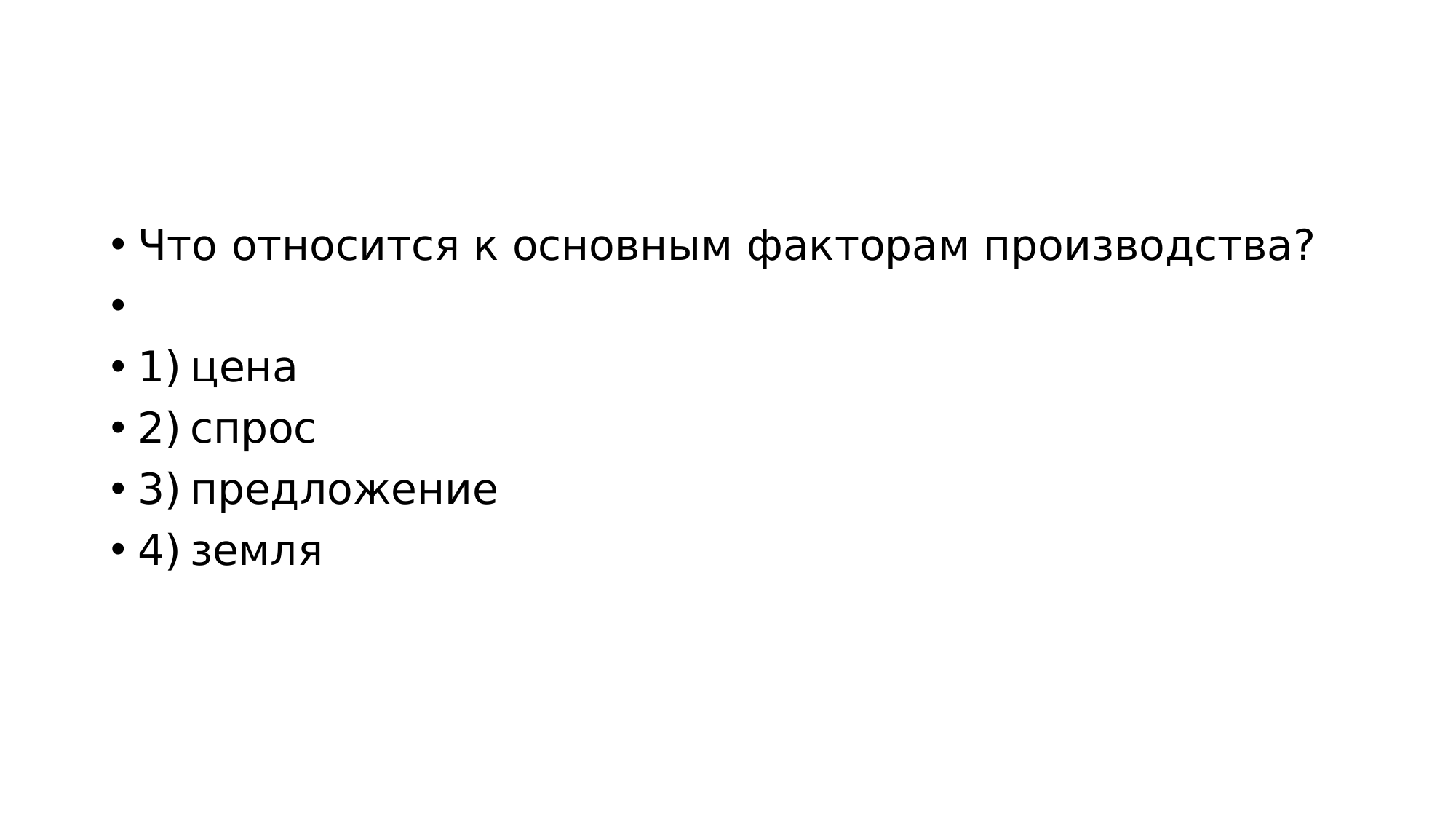

#
Что относится к основным факторам производства?

1) цена
2) спрос
3) предложение
4) земля